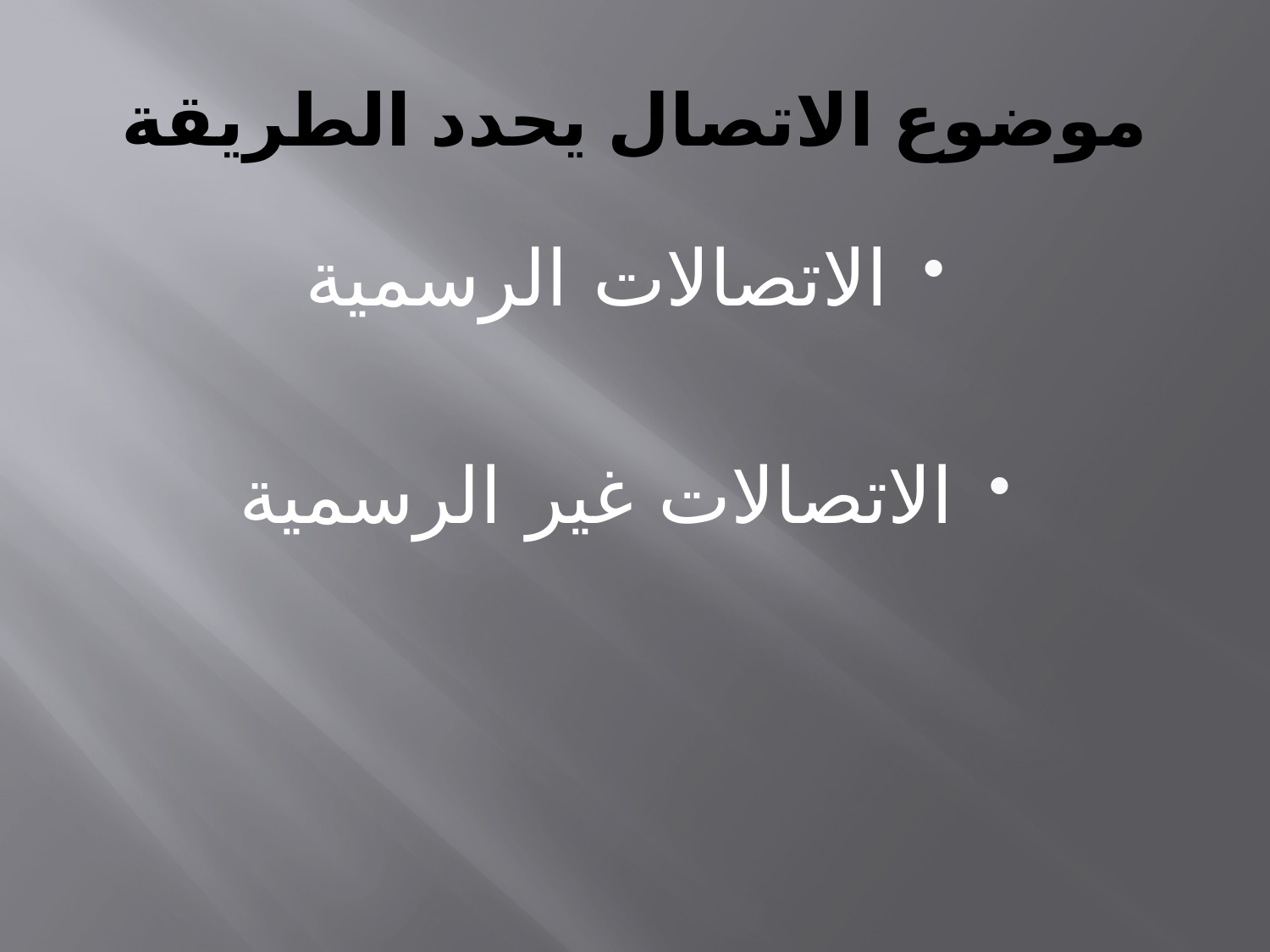

# موضوع الاتصال يحدد الطريقة
الاتصالات الرسمية

الاتصالات غير الرسمية